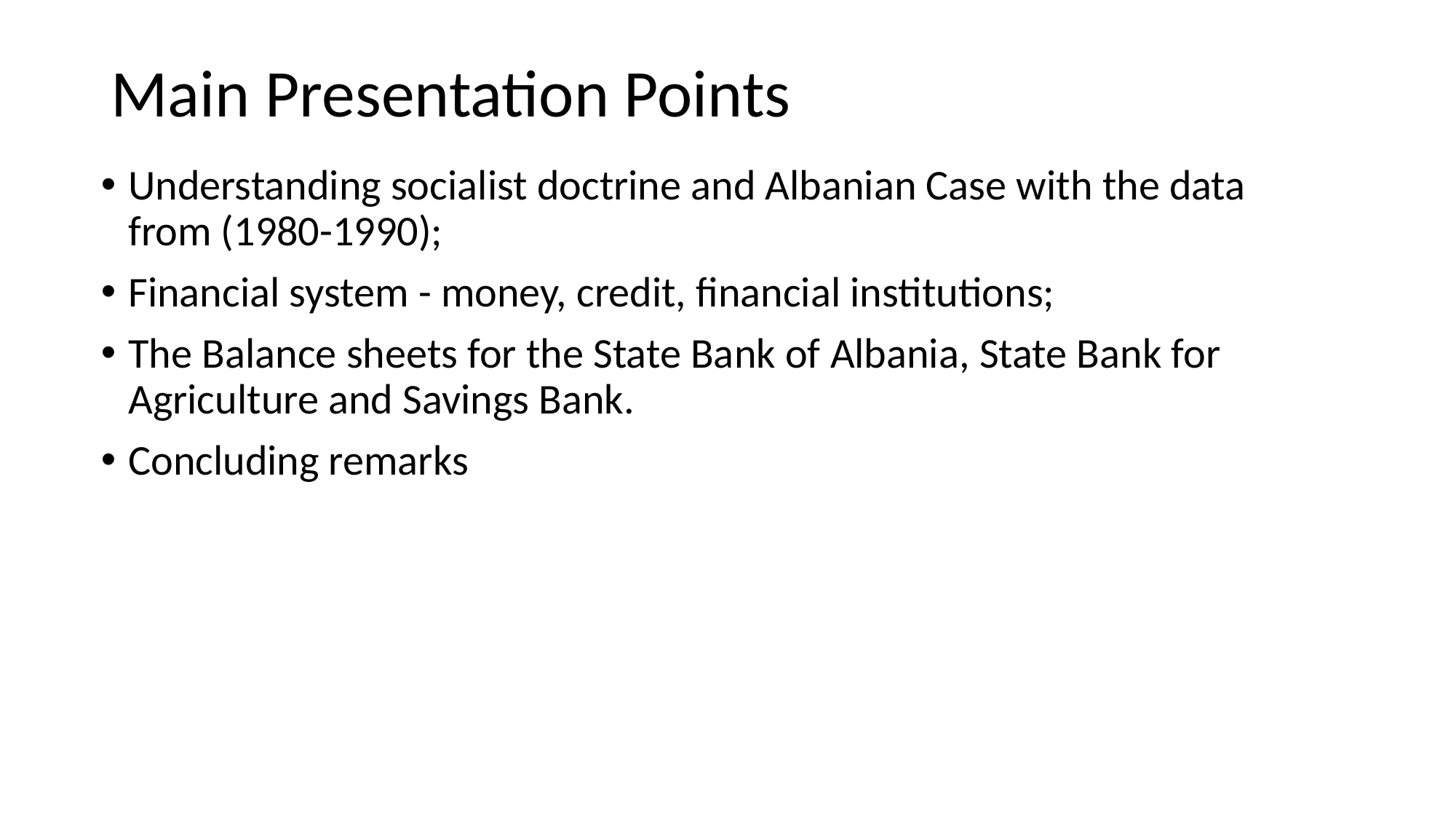

# Main Presentation Points
Understanding socialist doctrine and Albanian Case with the data from (1980-1990);
Financial system - money, credit, financial institutions;
The Balance sheets for the State Bank of Albania, State Bank for Agriculture and Savings Bank.
Concluding remarks